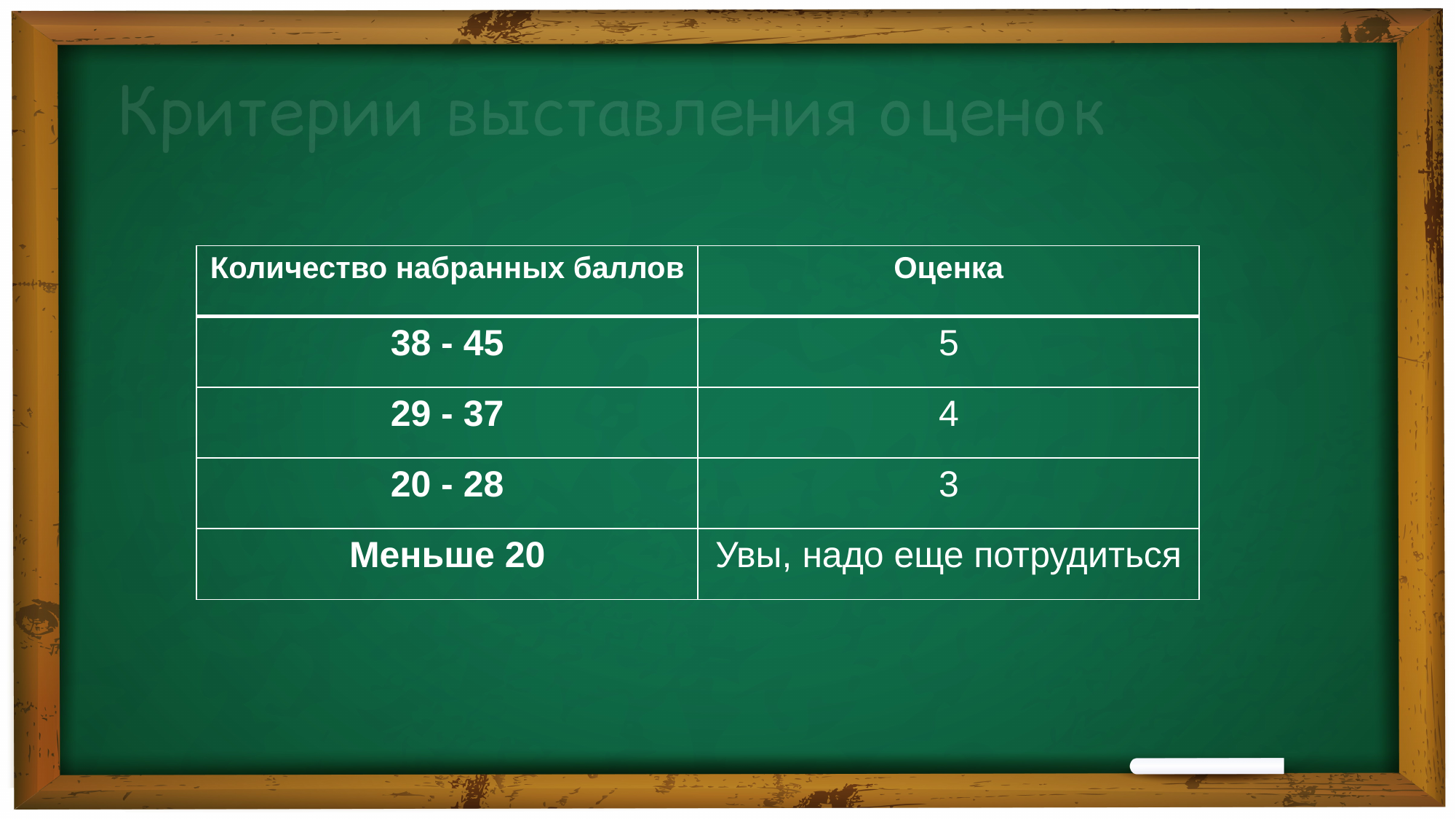

Критерии выставления оценок
| Количество набранных баллов | Оценка |
| --- | --- |
| 38 - 45 | 5 |
| 29 - 37 | 4 |
| 20 - 28 | 3 |
| Меньше 20 | Увы, надо еще потрудиться |